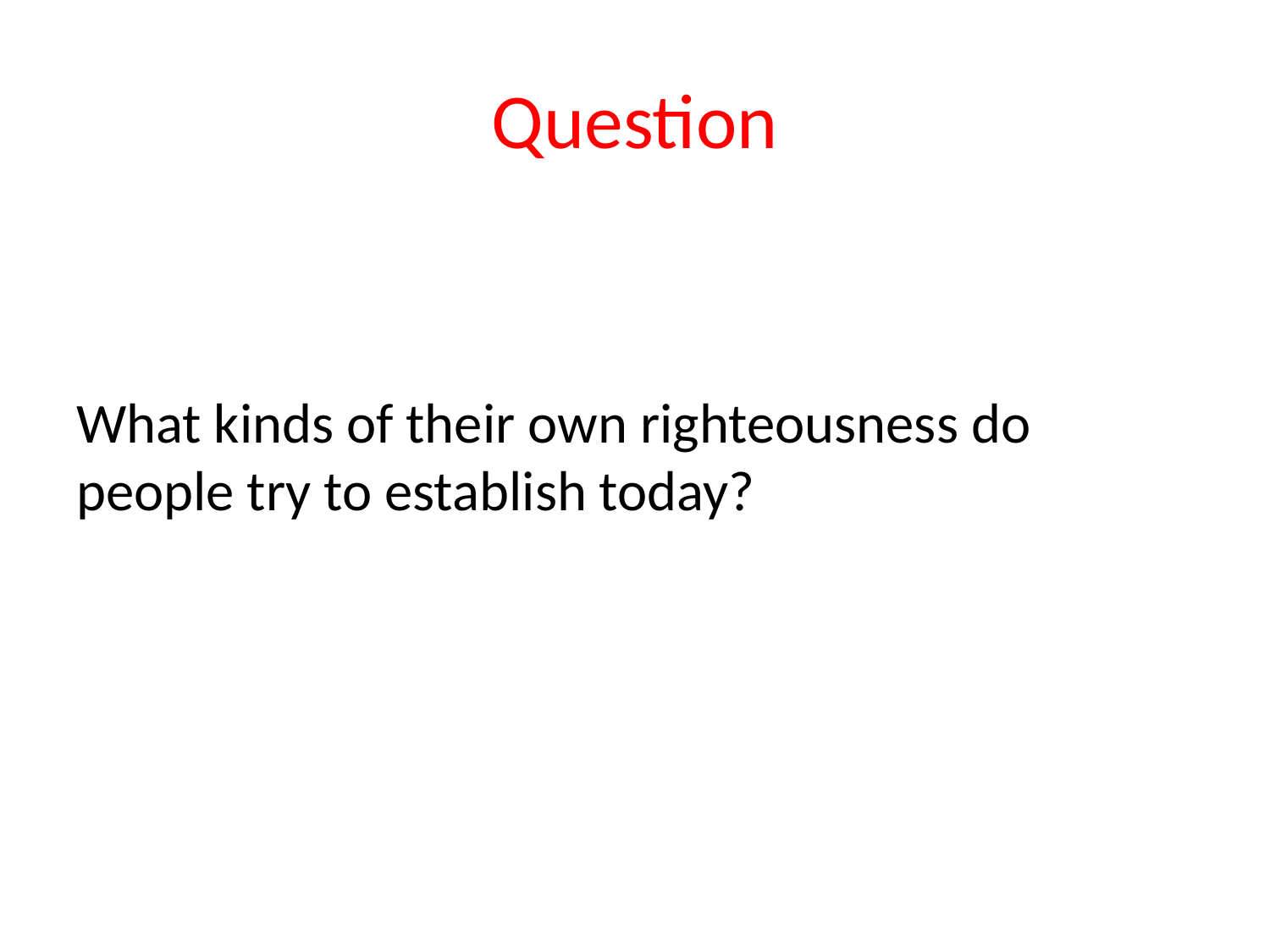

# Question

What kinds of their own righteousness do people try to establish today?